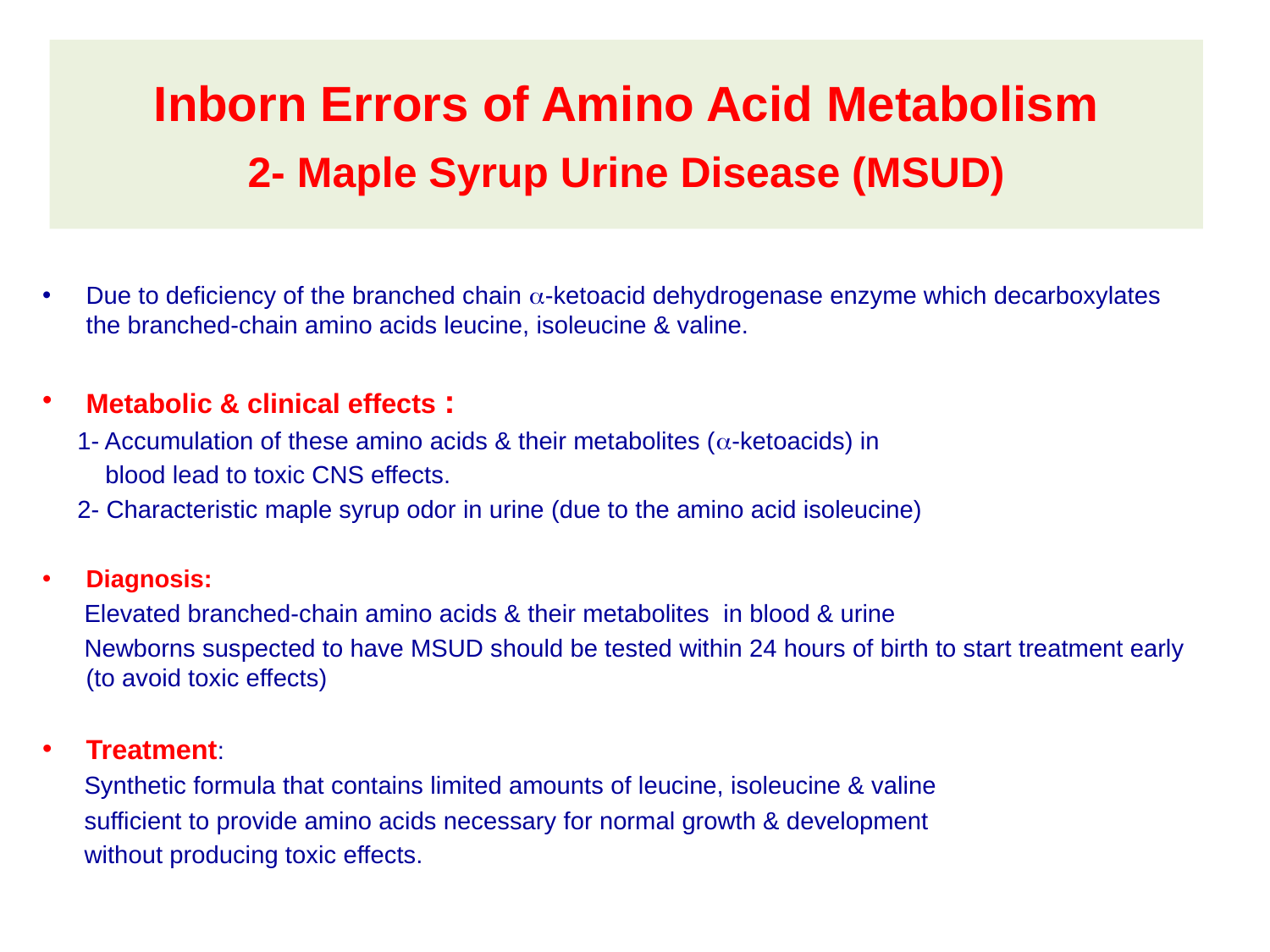

Inborn Errors of Amino Acid Metabolism

2- Maple Syrup Urine Disease (MSUD)

Due to deficiency of the branched chain α-ketoacid dehydrogenase enzyme which decarboxylates the branched-chain amino acids leucine, isoleucine & valine.

Metabolic & clinical effects :
     1- Accumulation of these amino acids & their metabolites (α-ketoacids) in
         blood lead to toxic CNS effects.
     2- Characteristic maple syrup odor in urine (due to the amino acid isoleucine)

Diagnosis:
      Elevated branched-chain amino acids & their metabolites  in blood & urine
      Newborns suspected to have MSUD should be tested within 24 hours of birth to start treatment early (to avoid toxic effects)

Treatment:
      Synthetic formula that contains limited amounts of leucine, isoleucine & valine
      sufficient to provide amino acids necessary for normal growth & development
      without producing toxic effects.